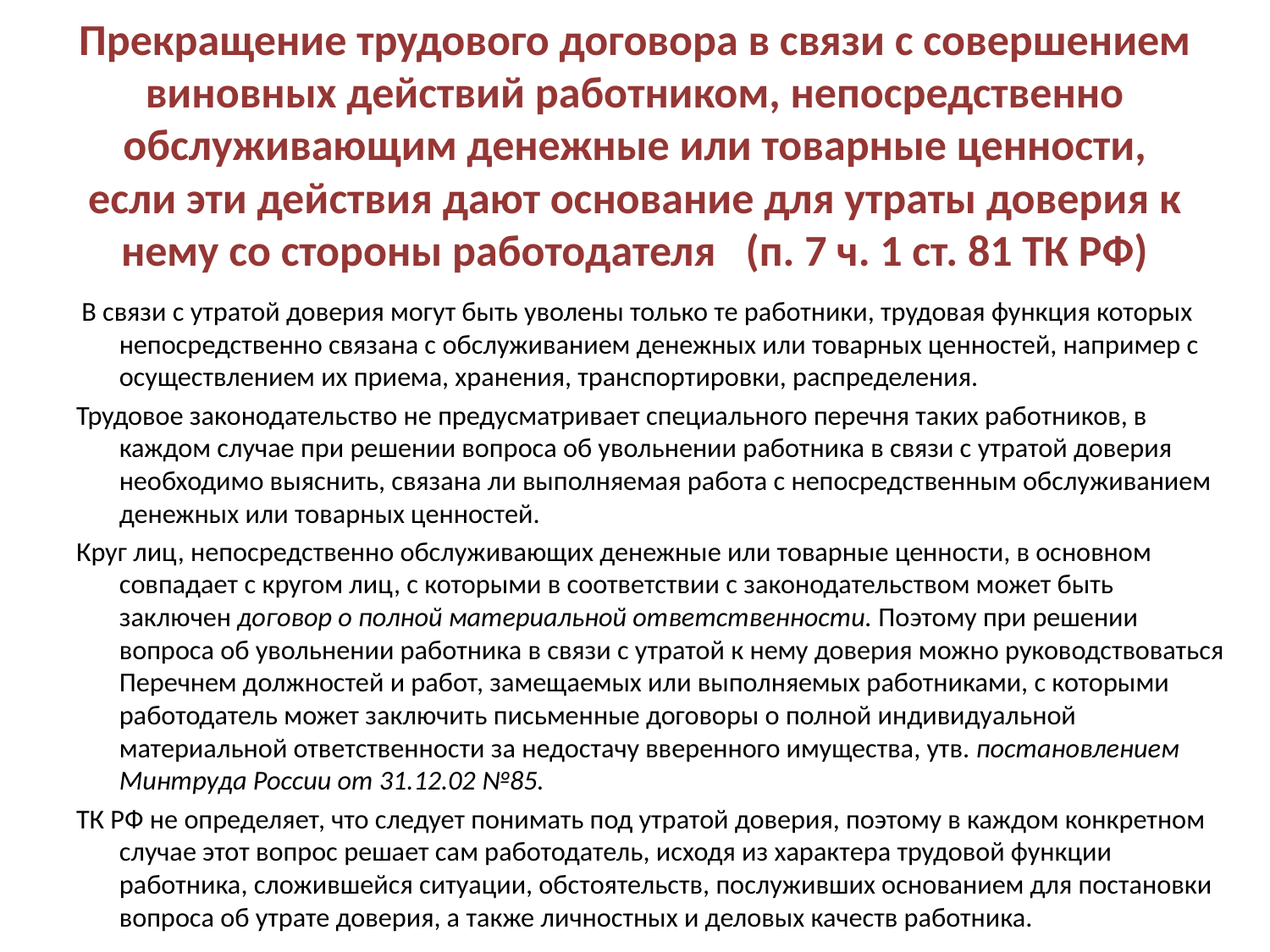

# Прекращение трудового договора в связи с совершением виновных действий работником, непосредственно обслуживающим денежные или товарные ценности, если эти действия дают основание для утраты доверия к нему со стороны работодателя   (п. 7 ч. 1 ст. 81 ТК РФ)
 В связи с утратой доверия могут быть уволены только те работники, трудовая функция которых непосредственно связана с обслуживанием денежных или товарных ценностей, например с осуществлением их приема, хранения, транспортировки, распределения.
Трудовое законодательство не предусматривает специального перечня таких работников, в каждом случае при решении вопроса об увольнении работника в связи с утратой доверия необходимо выяснить, связана ли выполняемая работа с непосредственным обслуживанием денежных или товарных ценностей.
Круг лиц, непосредственно обслуживающих денежные или товарные ценности, в основном совпадает с кругом лиц, с которыми в соответствии с законодательством может быть заключен договор о полной материальной ответственности. Поэтому при решении вопроса об увольнении работника в связи с утратой к нему доверия можно руководствоваться Перечнем должностей и работ, замещаемых или выполняемых работниками, с которыми работодатель может заключить письменные договоры о полной индивидуальной материальной ответственности за недостачу вверенного имущества, утв. постановлением Минтруда России от 31.12.02 №85.
ТК РФ не определяет, что следует понимать под утратой доверия, поэтому в каждом конкретном случае этот вопрос решает сам работодатель, исходя из характера трудовой функции работника, сложившейся ситуации, обстоятельств, послуживших основанием для постановки вопроса об утрате доверия, а также личностных и деловых качеств работника.